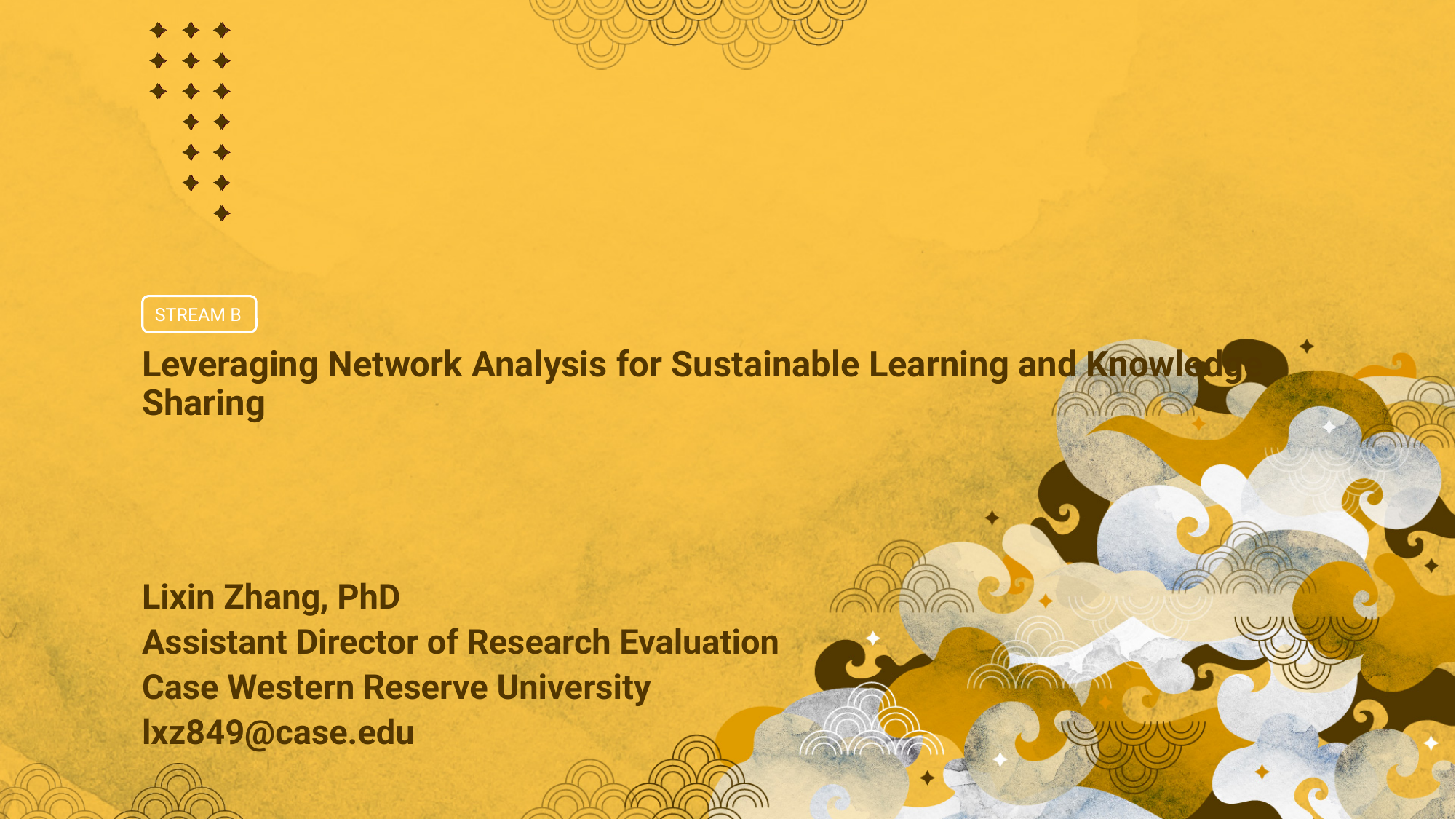

# Leveraging Network Analysis for Sustainable Learning and Knowledge Sharing
Lixin Zhang, PhD
Assistant Director of Research Evaluation
Case Western Reserve University
lxz849@case.edu